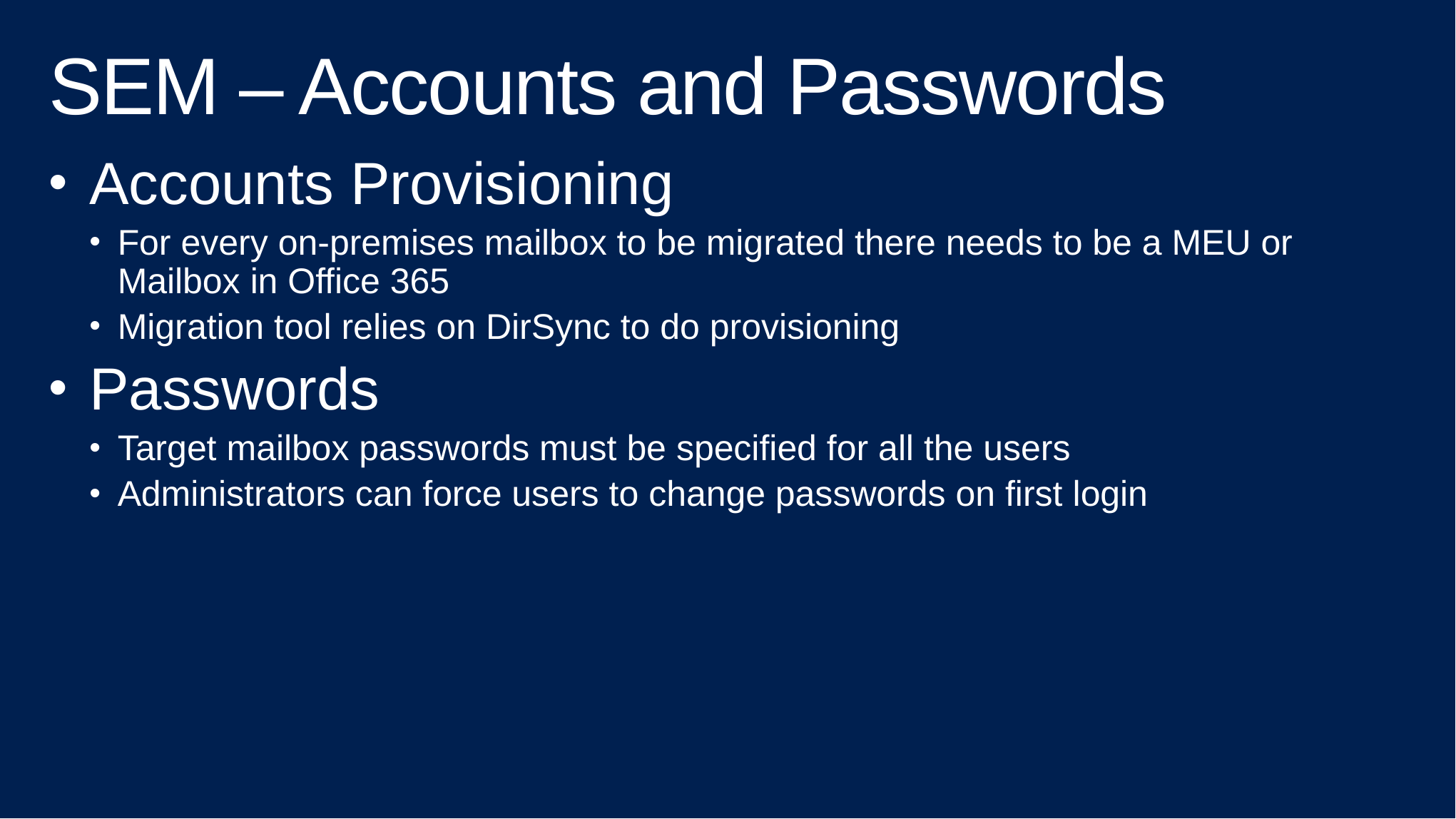

# SEM – Accounts and Passwords
Accounts Provisioning
For every on-premises mailbox to be migrated there needs to be a MEU or Mailbox in Office 365
Migration tool relies on DirSync to do provisioning
Passwords
Target mailbox passwords must be specified for all the users
Administrators can force users to change passwords on first login